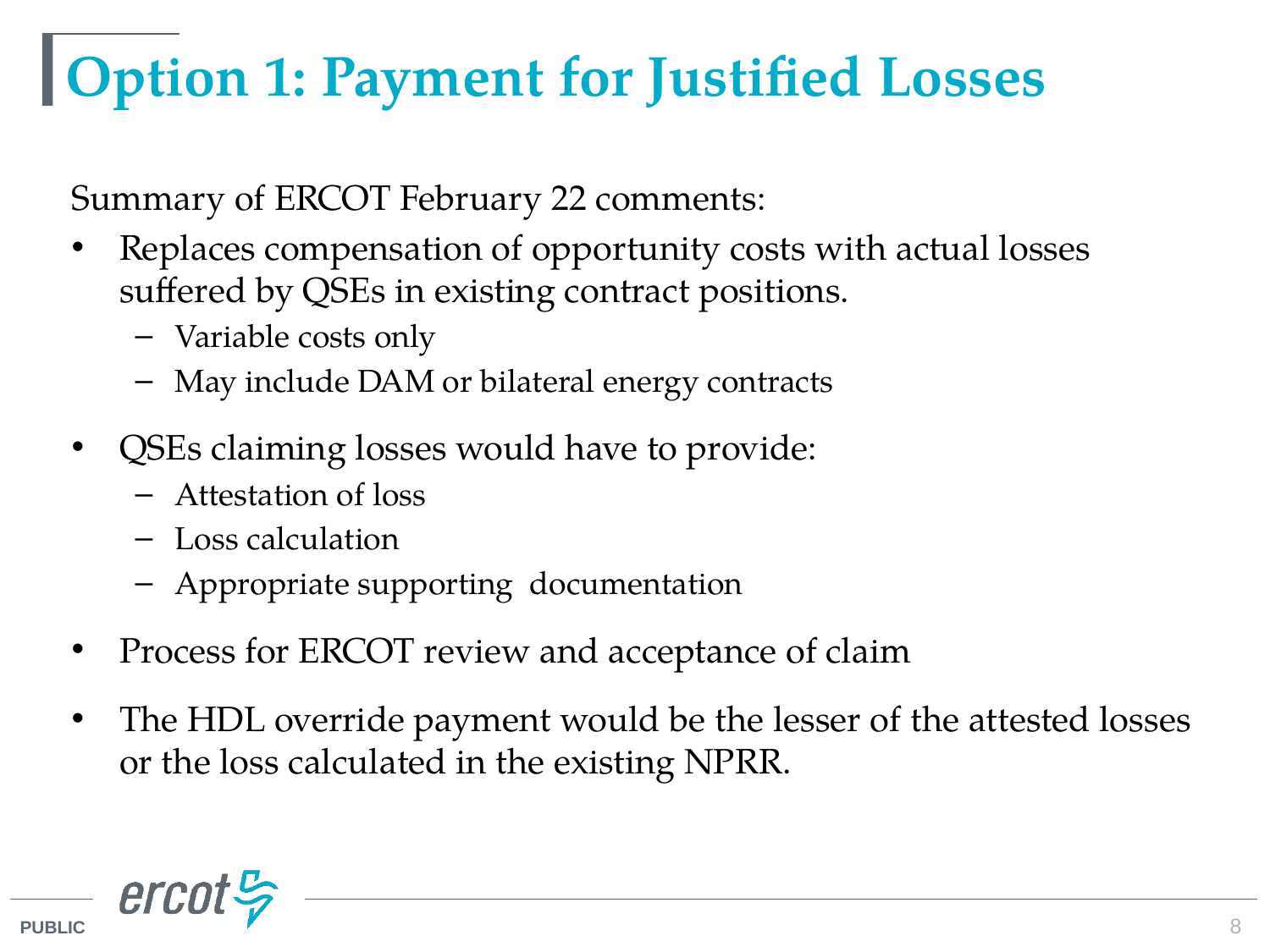

# Option 1: Payment for Justified Losses
Summary of ERCOT February 22 comments:
Replaces compensation of opportunity costs with actual losses suffered by QSEs in existing contract positions.
Variable costs only
May include DAM or bilateral energy contracts

QSEs claiming losses would have to provide:
Attestation of loss
Loss calculation
Appropriate supporting  documentation

Process for ERCOT review and acceptance of claim

The HDL override payment would be the lesser of the attested losses or the loss calculated in the existing NPRR.
8